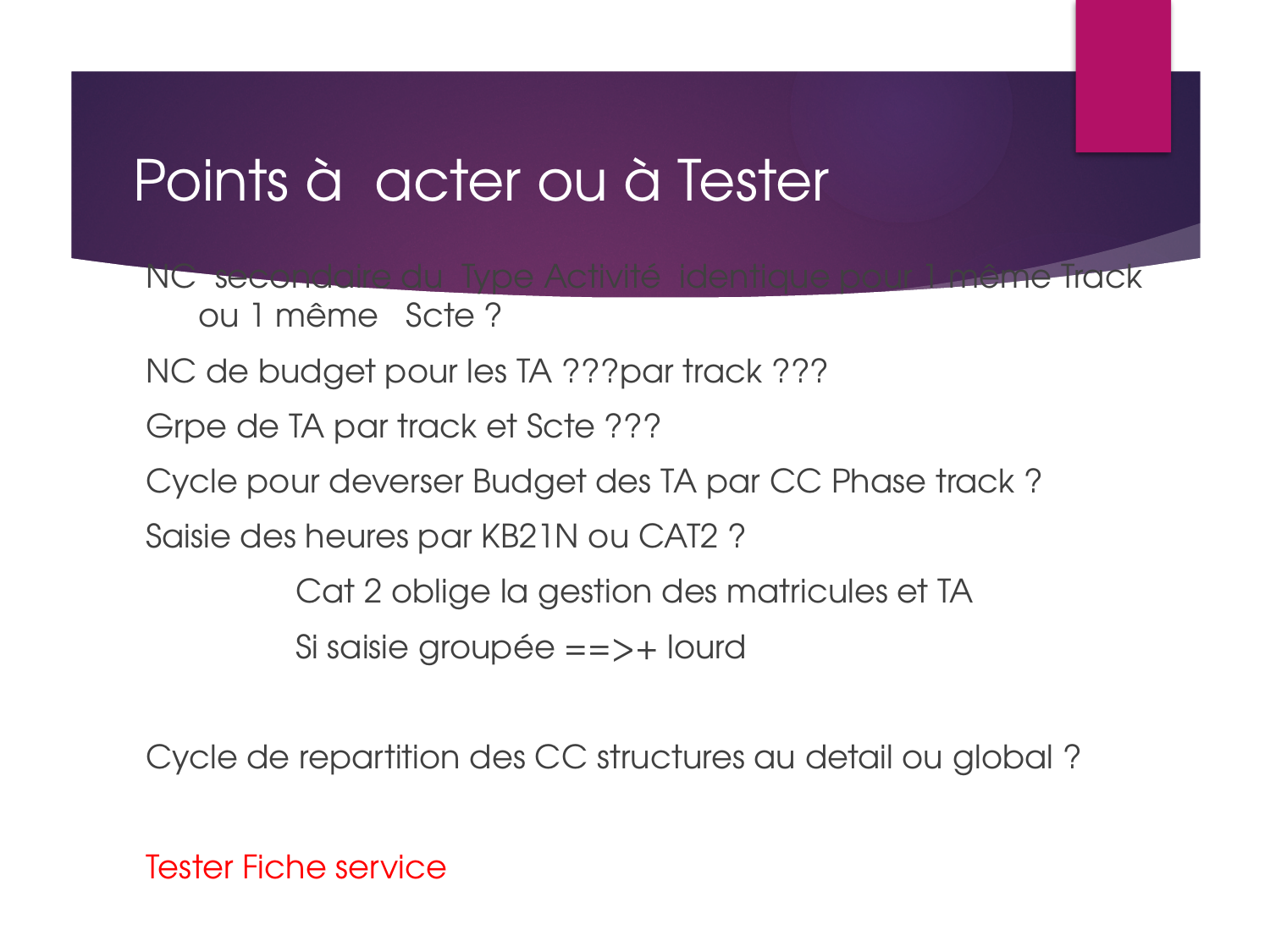

NC  secondaire du  Type Activité  identique pour 1 même Track ou 1 même   Scte ?
NC de budget pour les TA ???par track ???
Grpe de TA par track et Scte ???
Cycle pour deverser Budget des TA par CC Phase track ?
Saisie des heures par KB21N ou CAT2 ?
Cat 2 oblige la gestion des matricules et TA
Si saisie groupée ==>+ lourd

Cycle de repartition des CC structures au detail ou global ?

Tester Fiche service

# Points à  acter ou à Tester